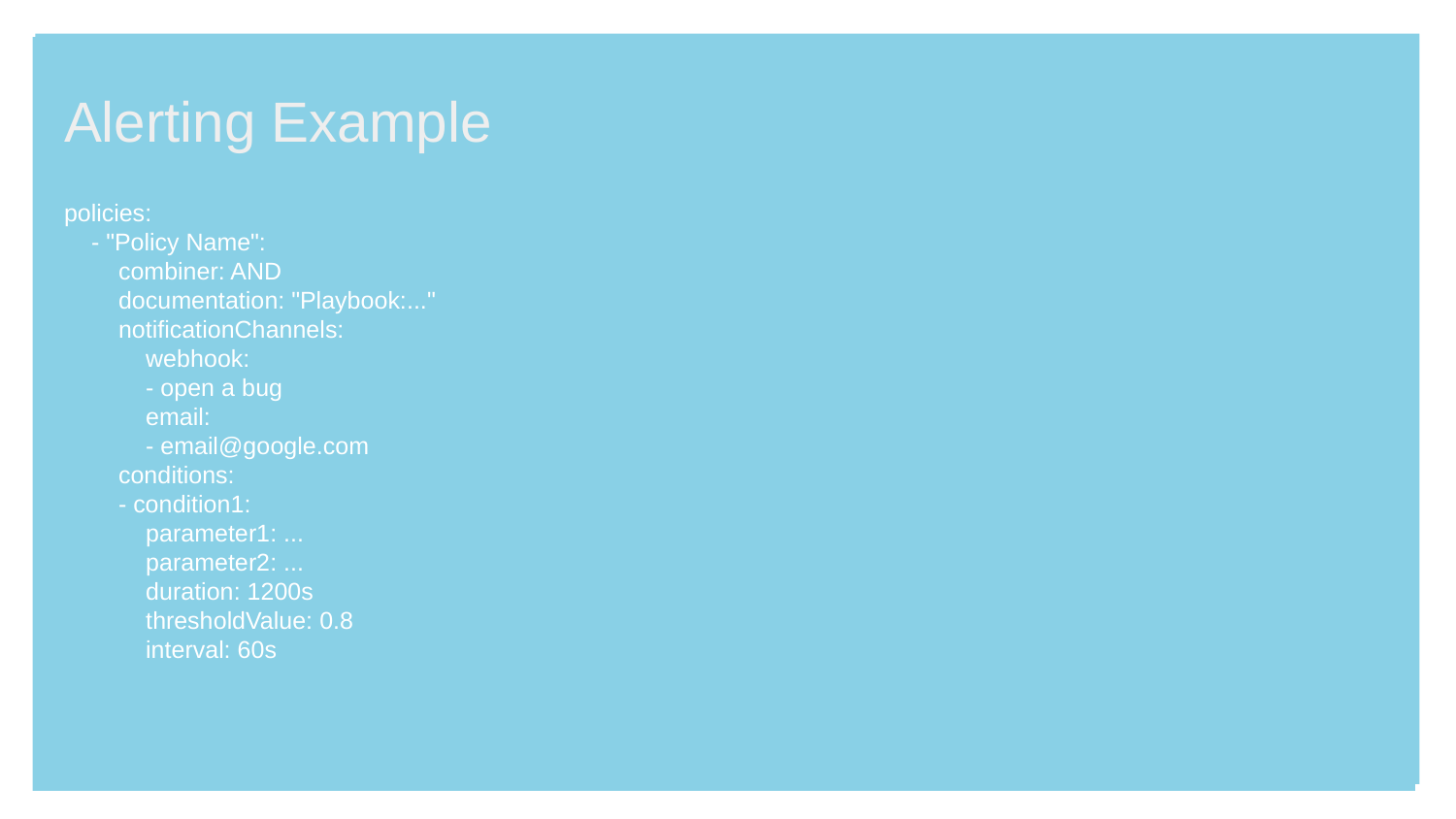

Alerting Example
policies:
    - "Policy Name":
        combiner: AND
        documentation: "Playbook:..."
        notificationChannels:
            webhook:
            - open a bug
            email:
            - email@google.com
        conditions:
        - condition1:
            parameter1: ...
            parameter2: ...
            duration: 1200s
            thresholdValue: 0.8
            interval: 60s